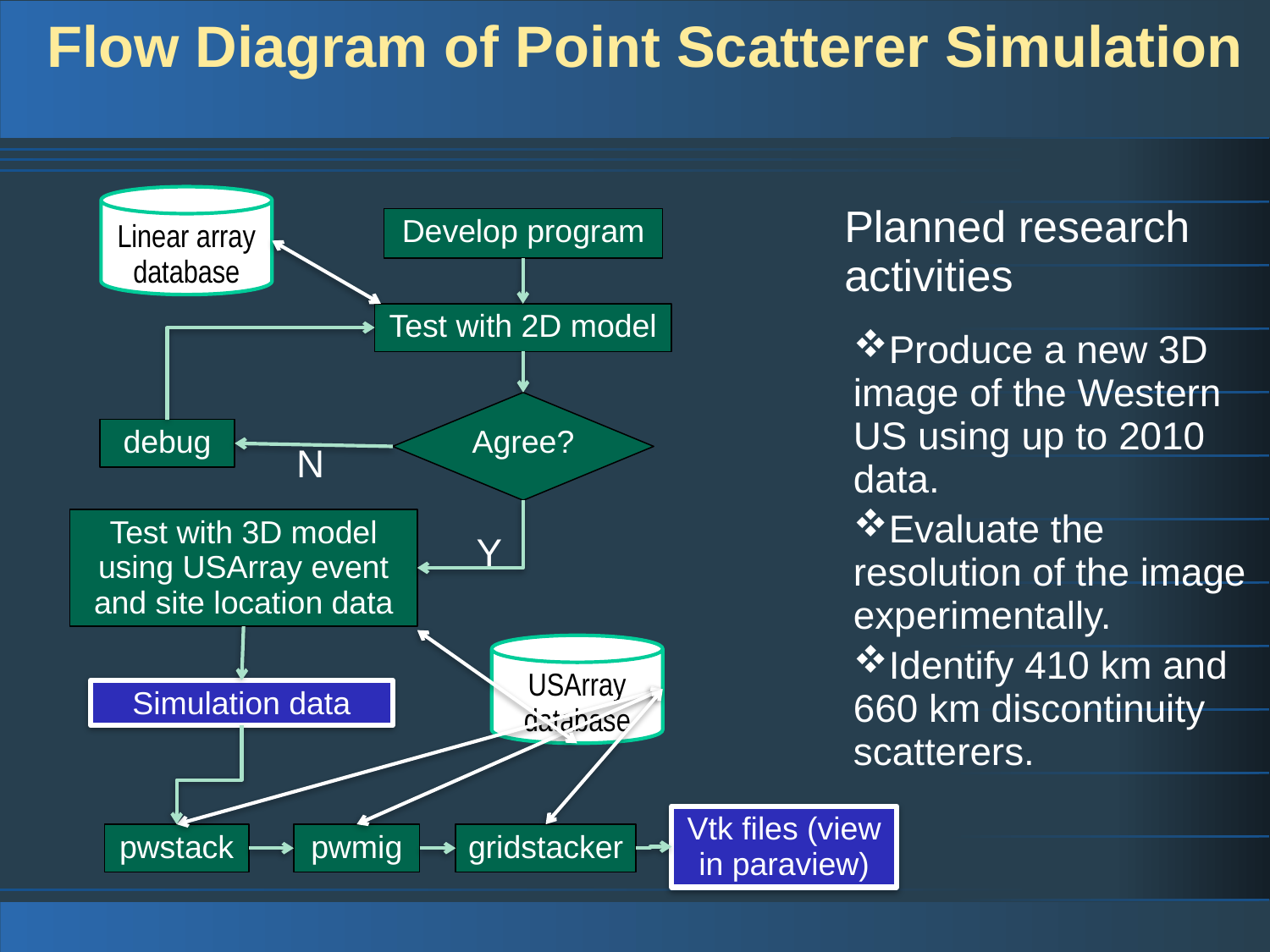

# Flow Diagram of Point Scatterer Simulation
Linear array database
Planned research activities
Develop program
Test with 2D model
Produce a new 3D image of the Western US using up to 2010 data.
Evaluate the resolution of the image experimentally.
Identify 410 km and 660 km discontinuity scatterers.
Agree?
debug
N
Test with 3D model using USArray event and site location data
Y
USArray database
Simulation data
Vtk files (view in paraview)
pwstack
pwmig
gridstacker